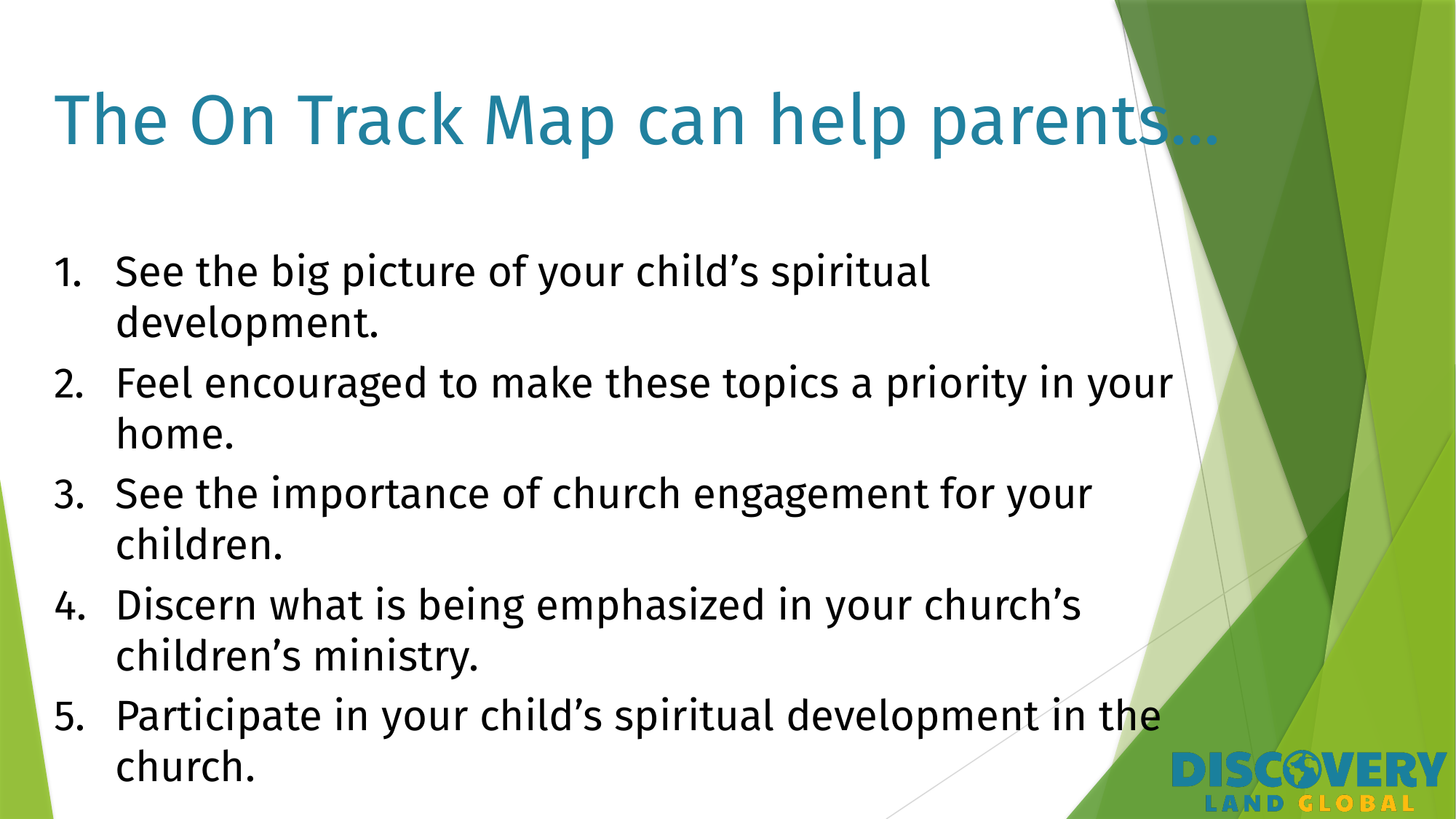

The On Track Map can help parents...
See the big picture of your child’s spiritual development.
Feel encouraged to make these topics a priority in your home.
See the importance of church engagement for your children.
Discern what is being emphasized in your church’s children’s ministry.
Participate in your child’s spiritual development in the church.